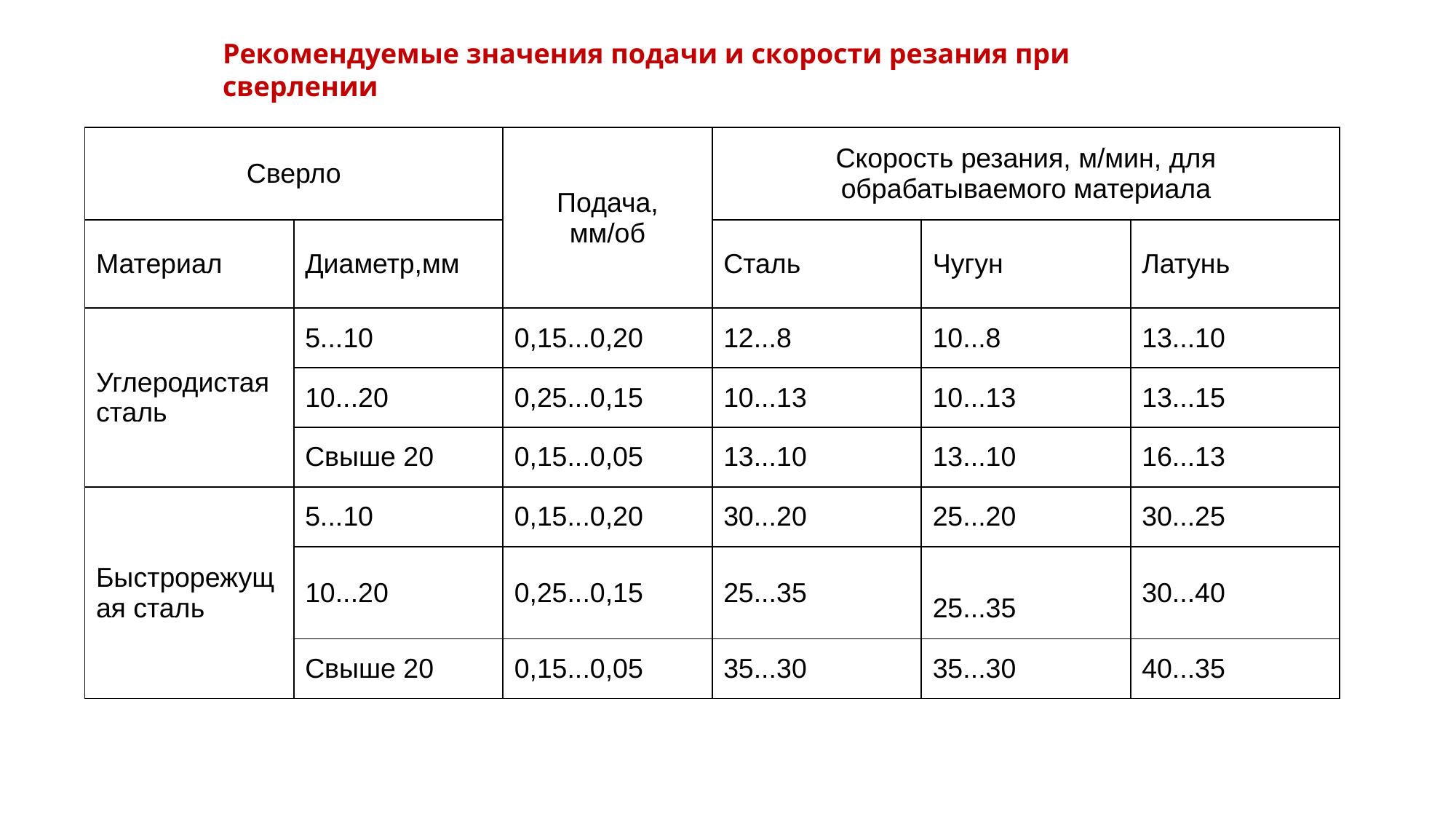

Рекомендуемые значения подачи и скорости резания при сверлении
| Сверло |  | Подача, мм/об | Скорость резания, м/мин, для обрабатываемого материала |  |  |
| --- | --- | --- | --- | --- | --- |
| Материал | Диаметр,мм |  | Сталь | Чугун | Латунь |
| Углеродистая сталь | 5...10 | 0,15...0,20 | 12...8 | 10...8 | 13...10 |
|  | 10...20 | 0,25...0,15 | 10...13 | 10...13 | 13...15 |
|  | Свыше 20 | 0,15...0,05 | 13...10 | 13...10 | 16...13 |
| Быстрорежущая сталь | 5...10 | 0,15...0,20 | 30...20 | 25...20 | 30...25 |
|  | 10...20 | 0,25...0,15 | 25...35 | 25...35 | 30...40 |
|  | Свыше 20 | 0,15...0,05 | 35...30 | 35...30 | 40...35 |